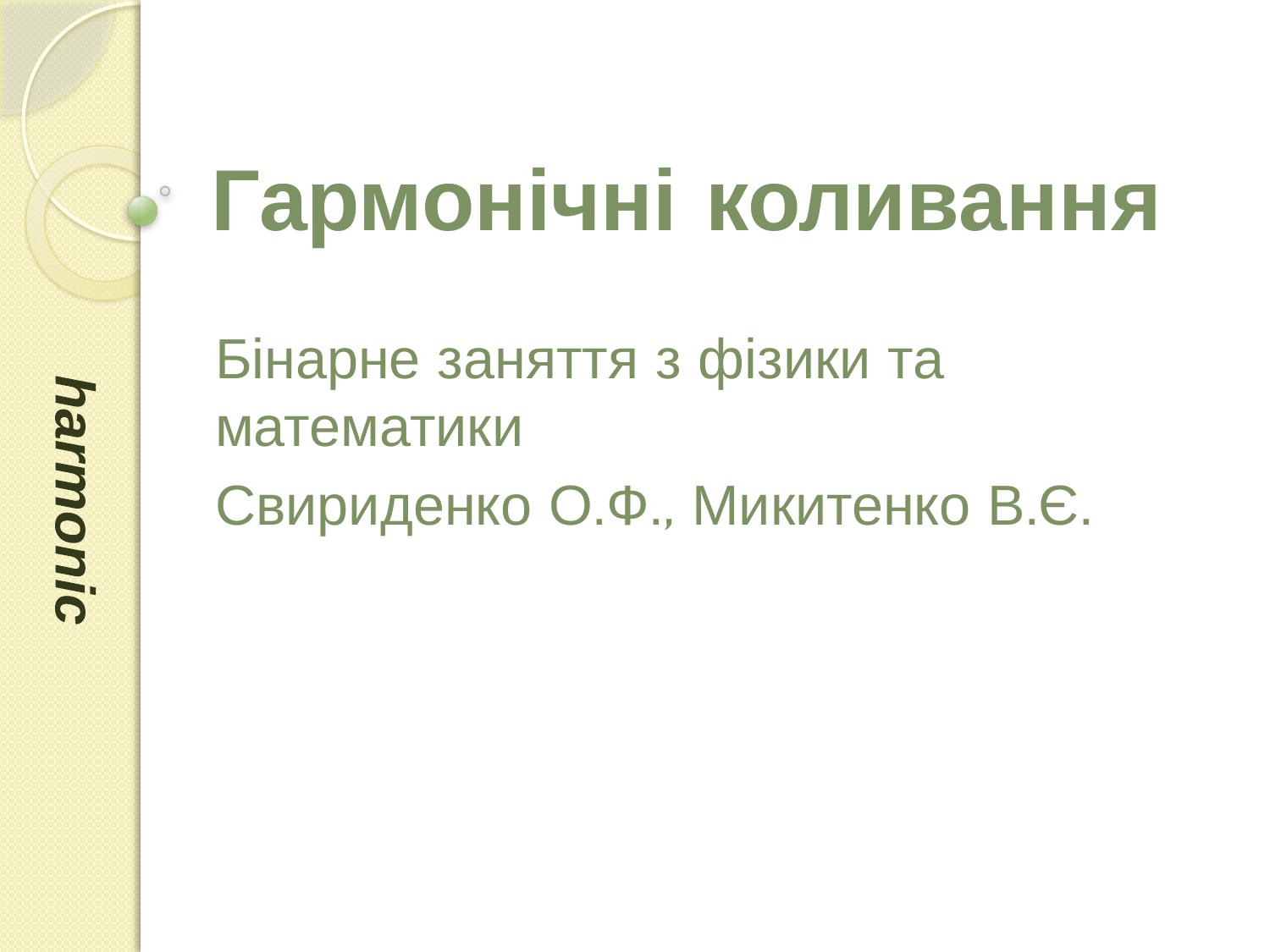

# Гармонічні коливання
Бінарне заняття з фізики та математики
Свириденко О.Ф., Микитенко В.Є.
harmonic